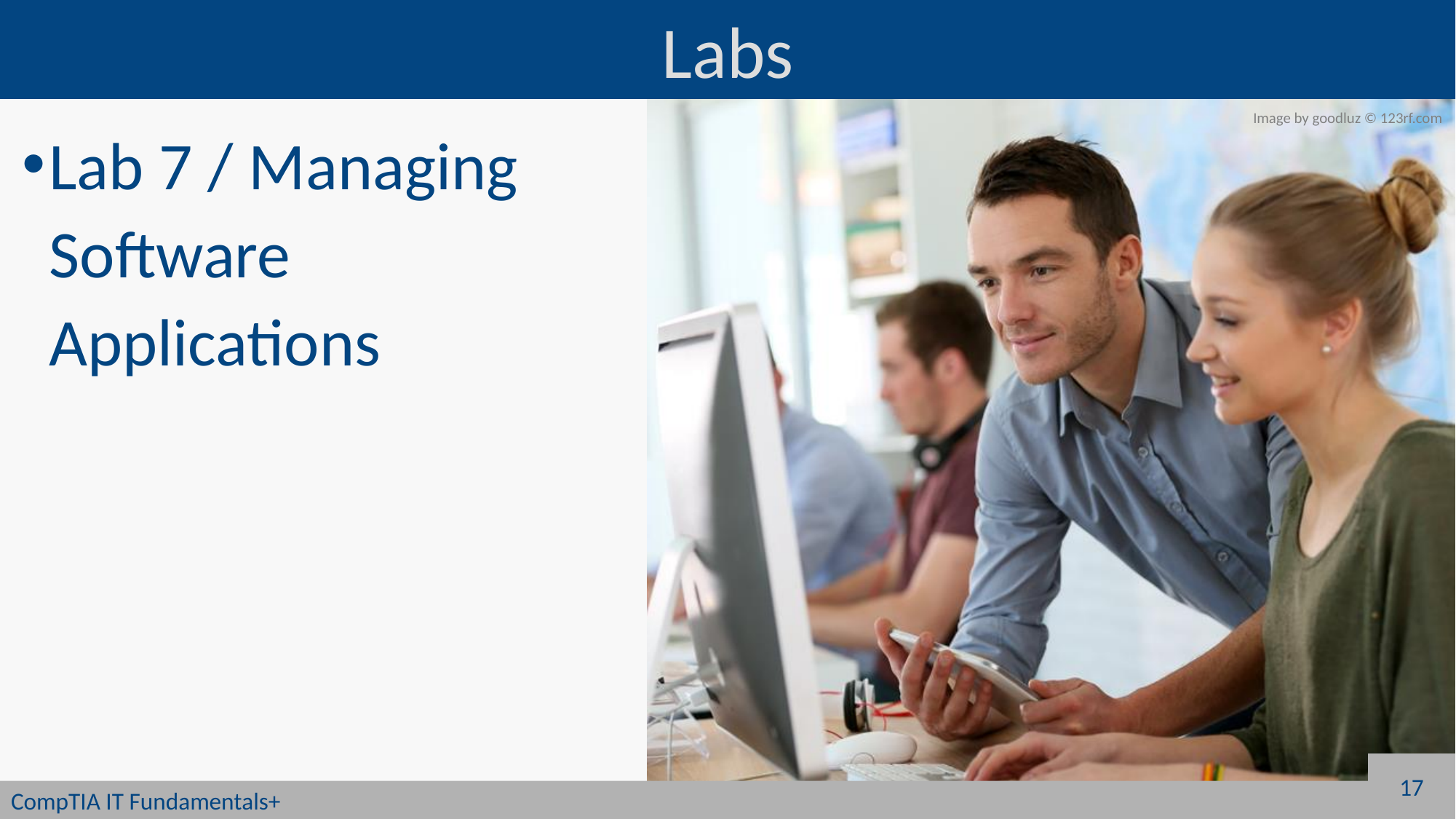

Lab 7 / Managing Software Applications
17
CompTIA IT Fundamentals+